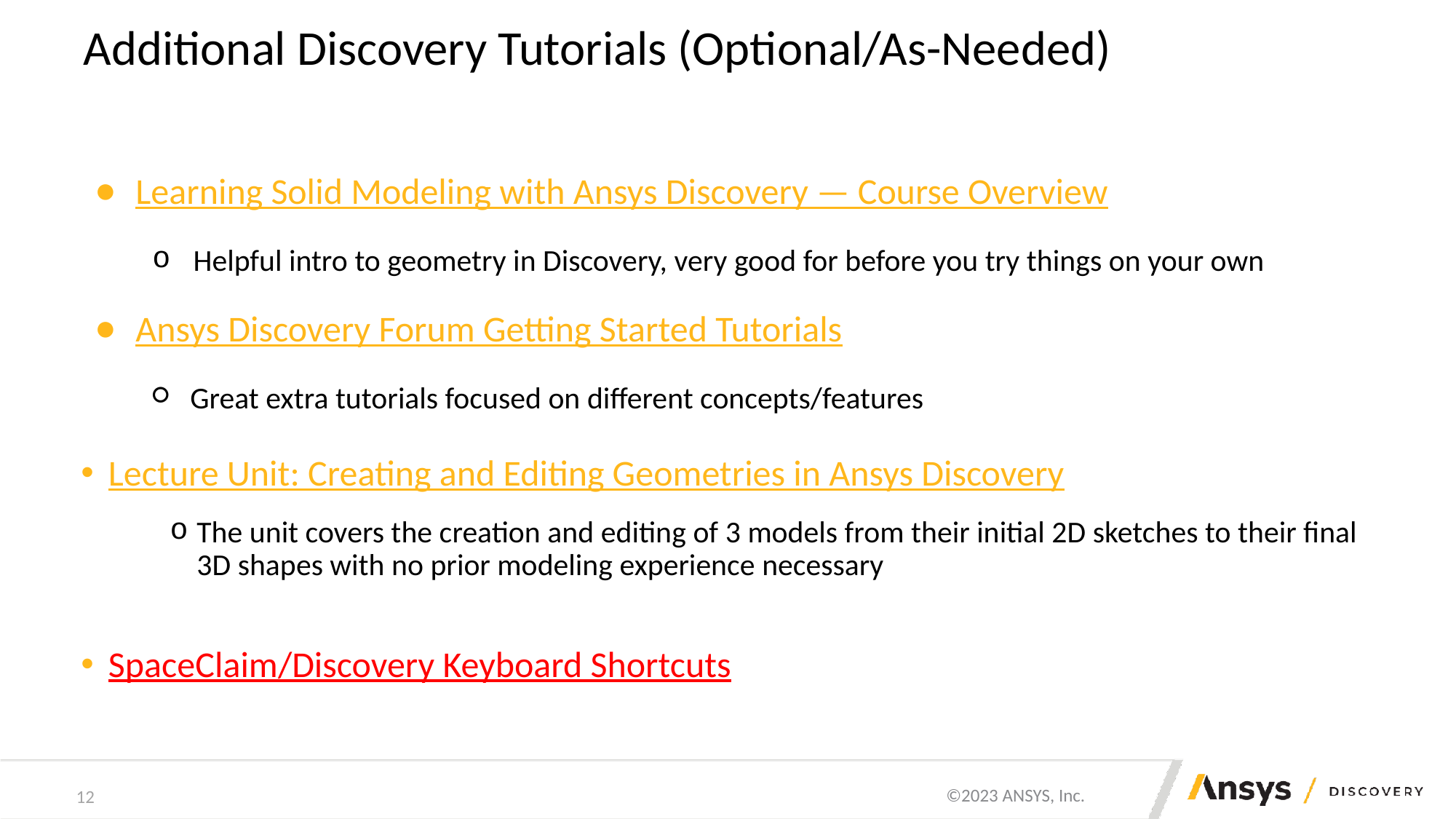

# Additional Discovery Tutorials (Optional/As-Needed)
Learning Solid Modeling with Ansys Discovery — Course Overview

Helpful intro to geometry in Discovery, very good for before you try things on your own

Ansys Discovery Forum Getting Started Tutorials

Great extra tutorials focused on different concepts/features

Lecture Unit: Creating and Editing Geometries in Ansys Discovery

The unit covers the creation and editing of 3 models from their initial 2D sketches to their final 3D shapes with no prior modeling experience necessary

SpaceClaim/Discovery Keyboard Shortcuts

12